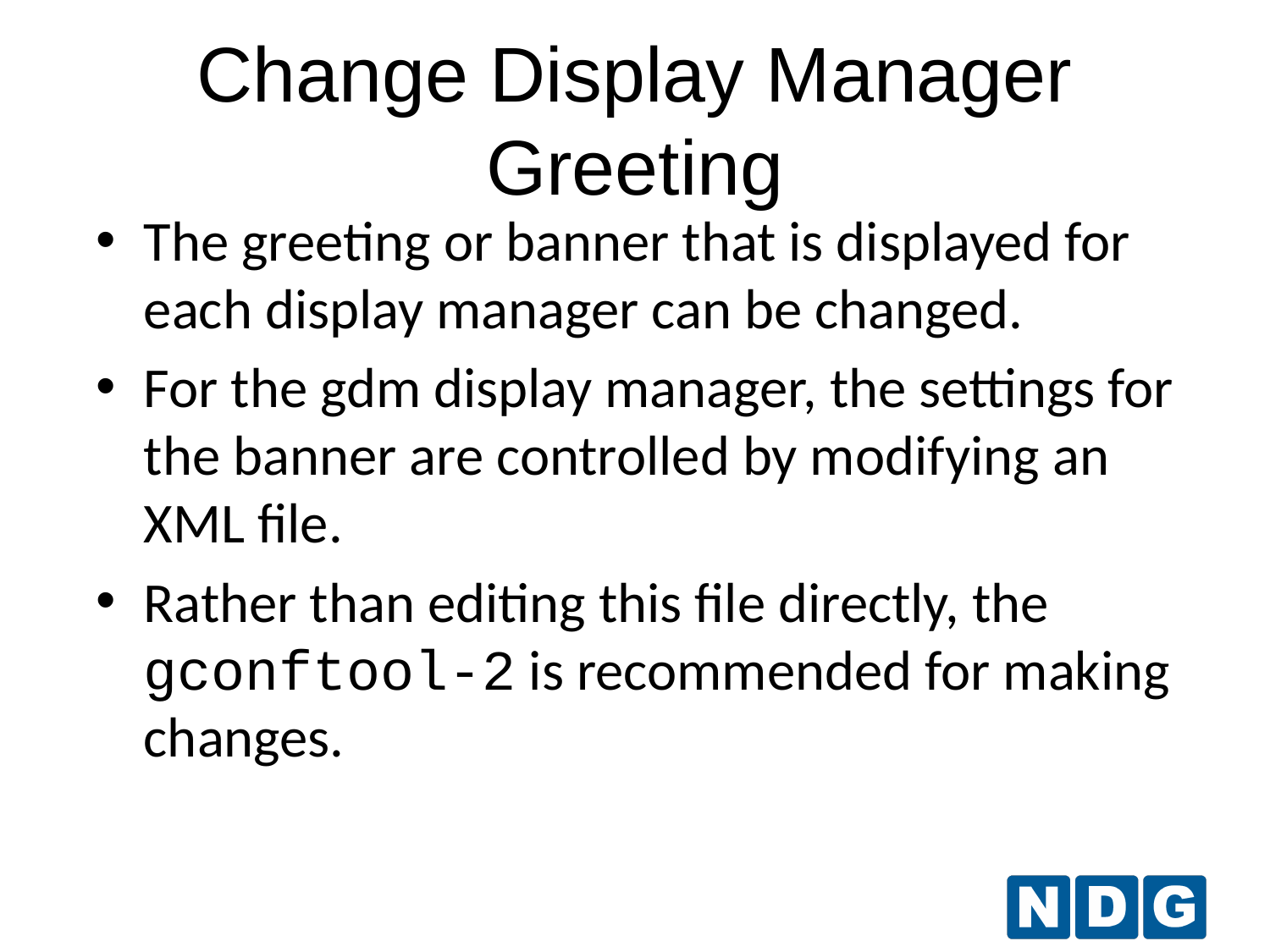

# Change Display Manager Greeting
The greeting or banner that is displayed for each display manager can be changed.
For the gdm display manager, the settings for the banner are controlled by modifying an XML file.
Rather than editing this file directly, the gconftool-2 is recommended for making changes.